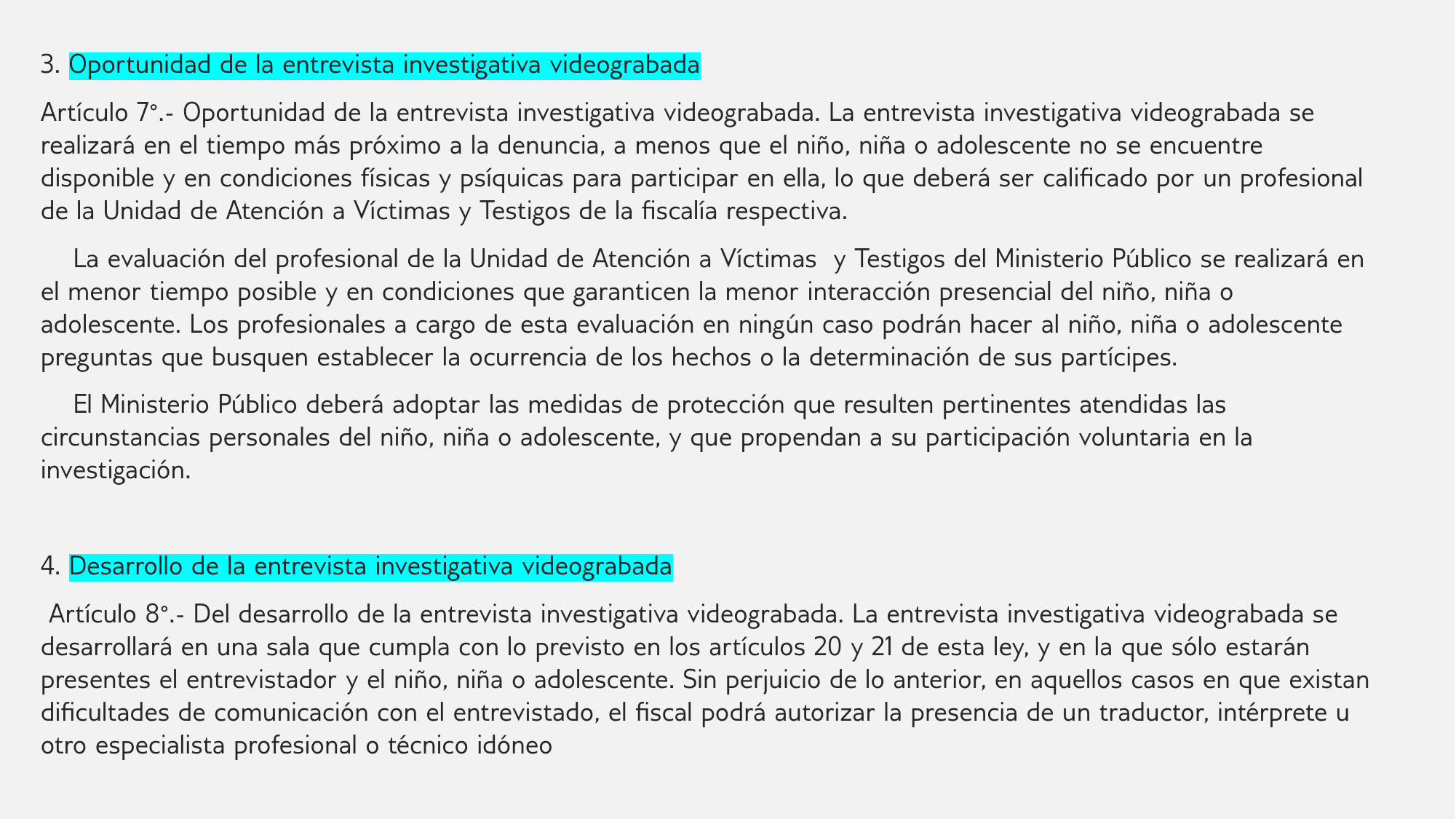

3. Oportunidad de la entrevista investigativa videograbada
Artículo 7°.- Oportunidad de la entrevista investigativa videograbada. La entrevista investigativa videograbada se realizará en el tiempo más próximo a la denuncia, a menos que el niño, niña o adolescente no se encuentre disponible y en condiciones físicas y psíquicas para participar en ella, lo que deberá ser calificado por un profesional de la Unidad de Atención a Víctimas y Testigos de la fiscalía respectiva.
    La evaluación del profesional de la Unidad de Atención a Víctimas  y Testigos del Ministerio Público se realizará en el menor tiempo posible y en condiciones que garanticen la menor interacción presencial del niño, niña o adolescente. Los profesionales a cargo de esta evaluación en ningún caso podrán hacer al niño, niña o adolescente preguntas que busquen establecer la ocurrencia de los hechos o la determinación de sus partícipes.
    El Ministerio Público deberá adoptar las medidas de protección que resulten pertinentes atendidas las circunstancias personales del niño, niña o adolescente, y que propendan a su participación voluntaria en la investigación.

4. Desarrollo de la entrevista investigativa videograbada
 Artículo 8°.- Del desarrollo de la entrevista investigativa videograbada. La entrevista investigativa videograbada se desarrollará en una sala que cumpla con lo previsto en los artículos 20 y 21 de esta ley, y en la que sólo estarán presentes el entrevistador y el niño, niña o adolescente. Sin perjuicio de lo anterior, en aquellos casos en que existan dificultades de comunicación con el entrevistado, el fiscal podrá autorizar la presencia de un traductor, intérprete u otro especialista profesional o técnico idóneo